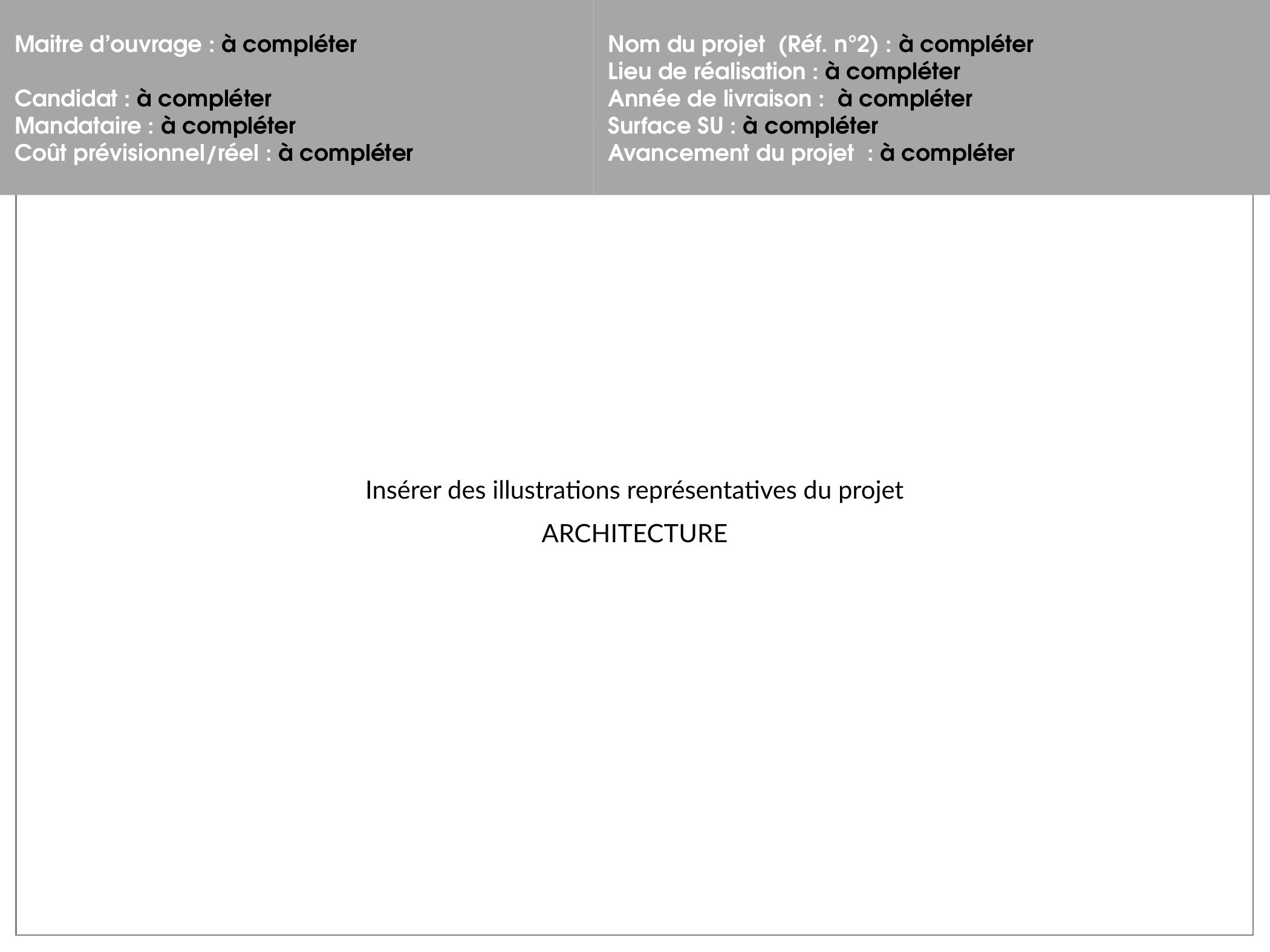

Maitre d’ouvrage : à compléter

Candidat : à compléter
Mandataire : à compléter
Coût prévisionnel/réel : à compléter
Nom du projet  (Réf. n°2) : à compléter
Lieu de réalisation : à compléter
Année de livraison :  à compléter
Surface SU : à compléter
Avancement du projet  : à compléter

Insérer des illustrations représentatives du projet
ARCHITECTURE